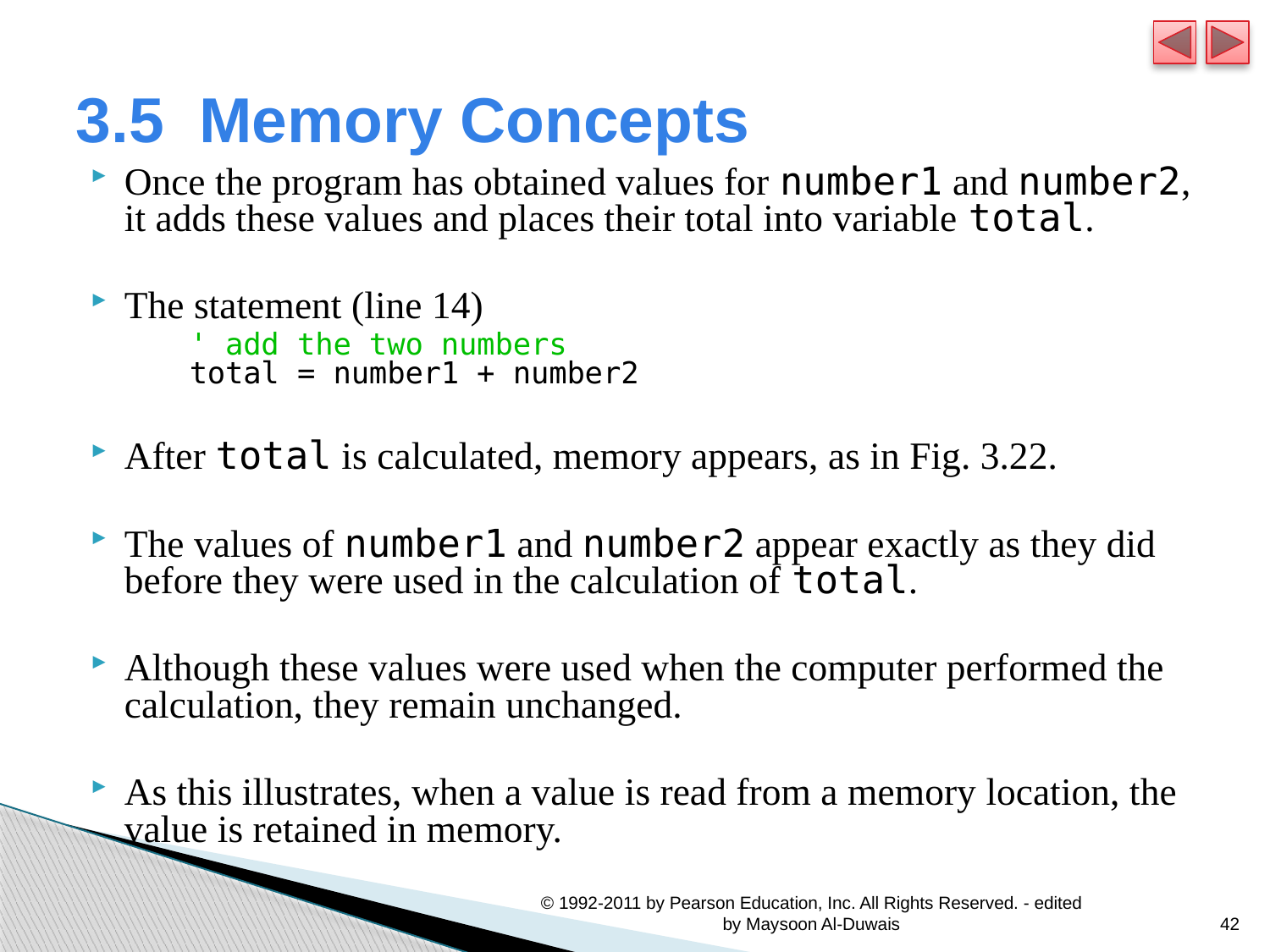

# 3.5  Memory Concepts
Once the program has obtained values for number1 and number2, it adds these values and places their total into variable total.

The statement (line 14)
	' add the two numbers
total = number1 + number2

After total is calculated, memory appears, as in Fig. 3.22.

The values of number1 and number2 appear exactly as they did before they were used in the calculation of total.

Although these values were used when the computer performed the calculation, they remain unchanged.

As this illustrates, when a value is read from a memory location, the value is retained in memory.
© 1992-2011 by Pearson Education, Inc. All Rights Reserved. - edited by Maysoon Al-Duwais
42